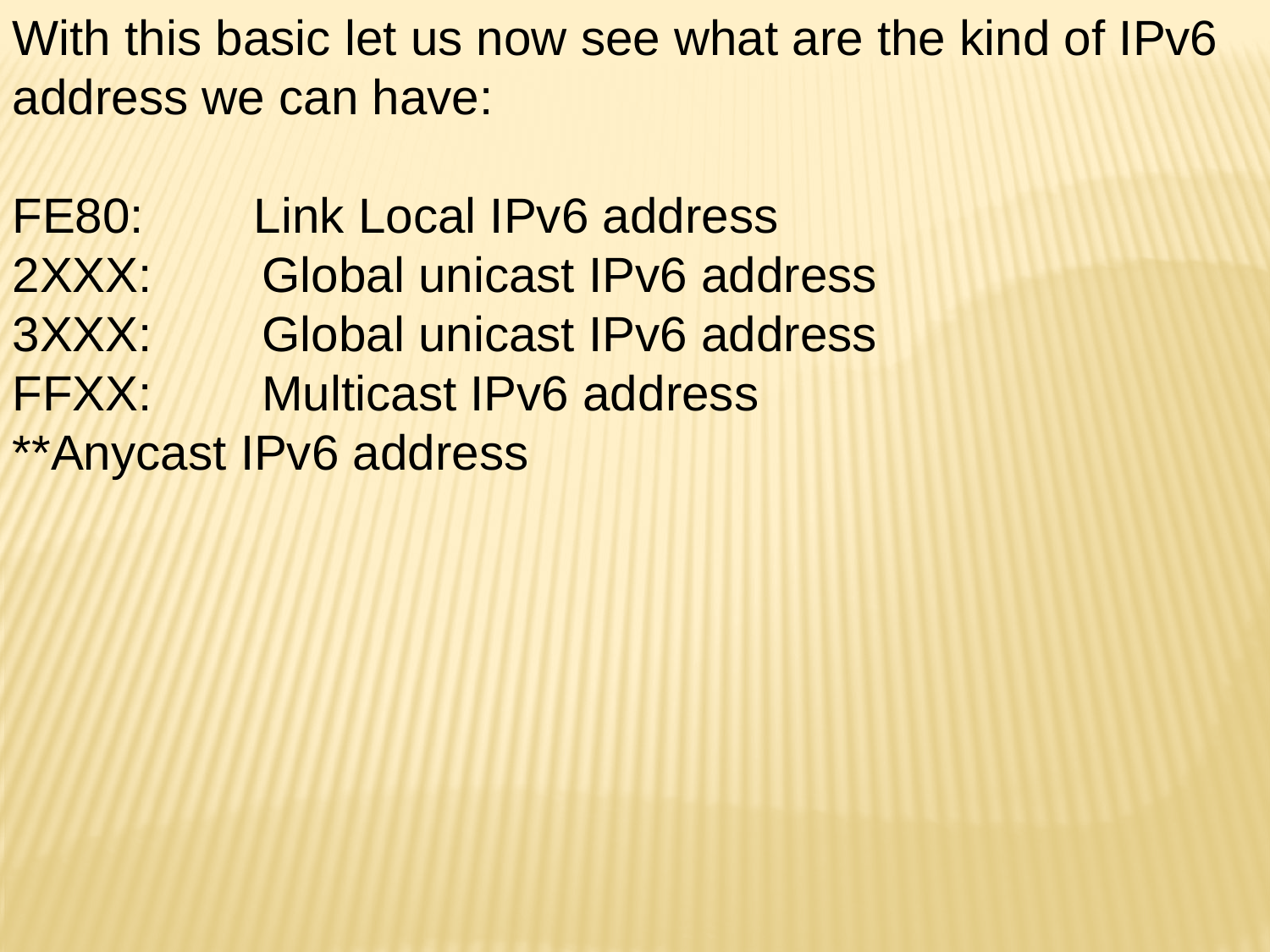

With this basic let us now see what are the kind of IPv6 address we can have:

FE80:        Link Local IPv6 address
2XXX:        Global unicast IPv6 address
3XXX:        Global unicast IPv6 address
FFXX:        Multicast IPv6 address
**Anycast IPv6 address